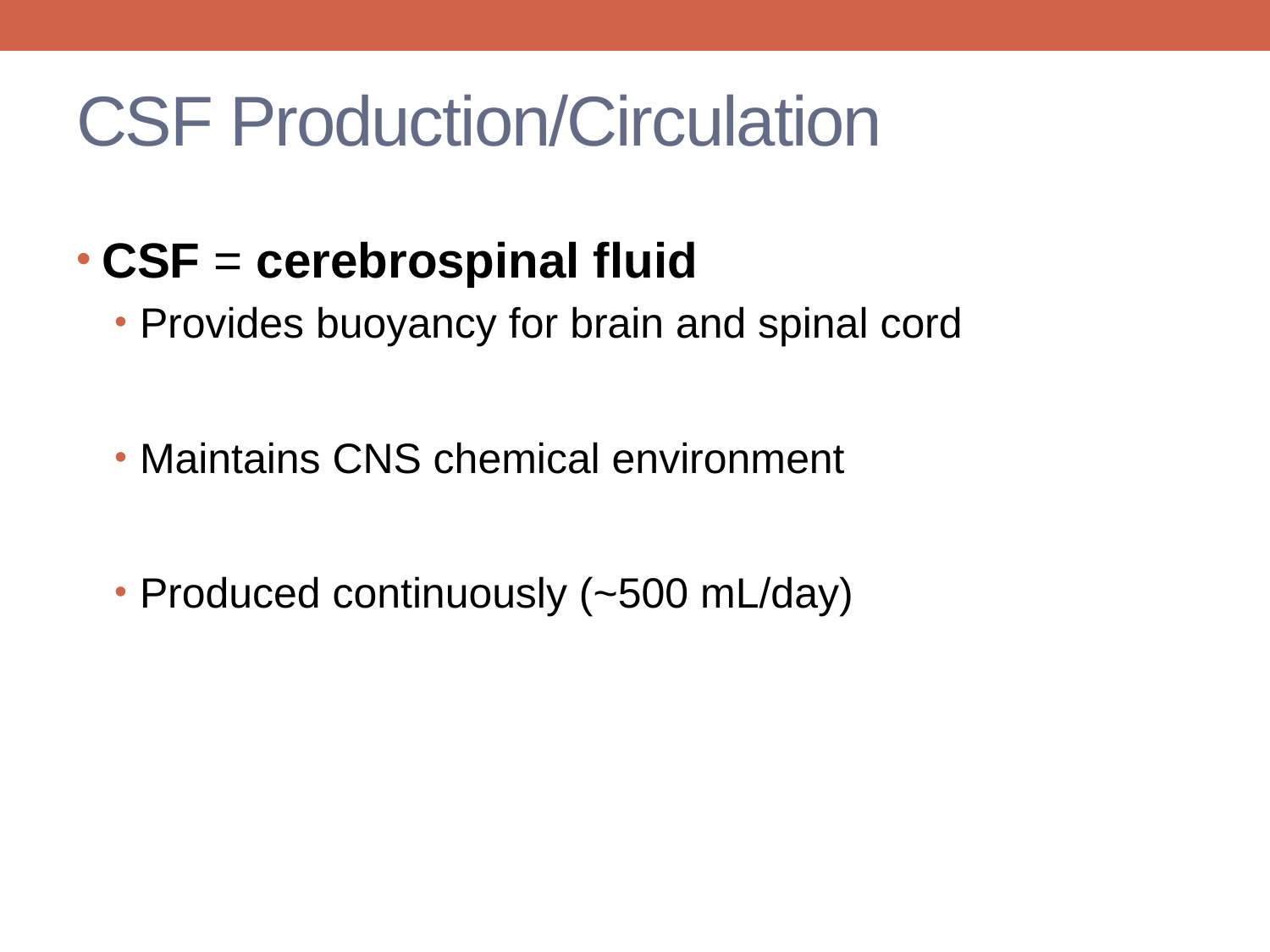

# CSF Production/Circulation
CSF = cerebrospinal fluid
Provides buoyancy for brain and spinal cord

Maintains CNS chemical environment

Produced continuously (~500 mL/day)